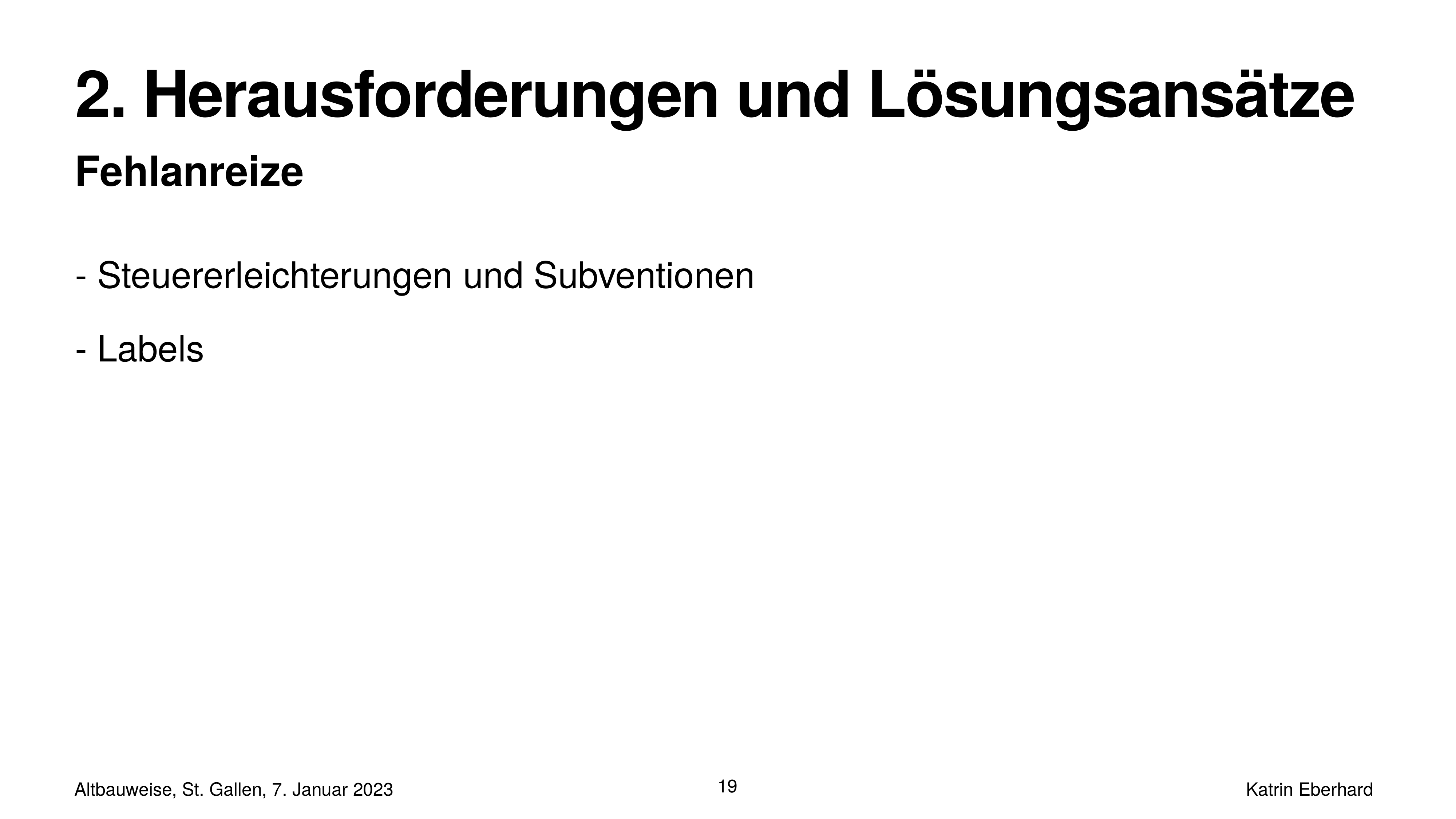

# 2. Herausforderungen und Lösungsansätze
Fehlanreize
- Steuererleichterungen und Subventionen
- Labels
Altbauweise, St. Gallen, 7. Januar 2023                                                                                                                                                                        Katrin Eberhard
19